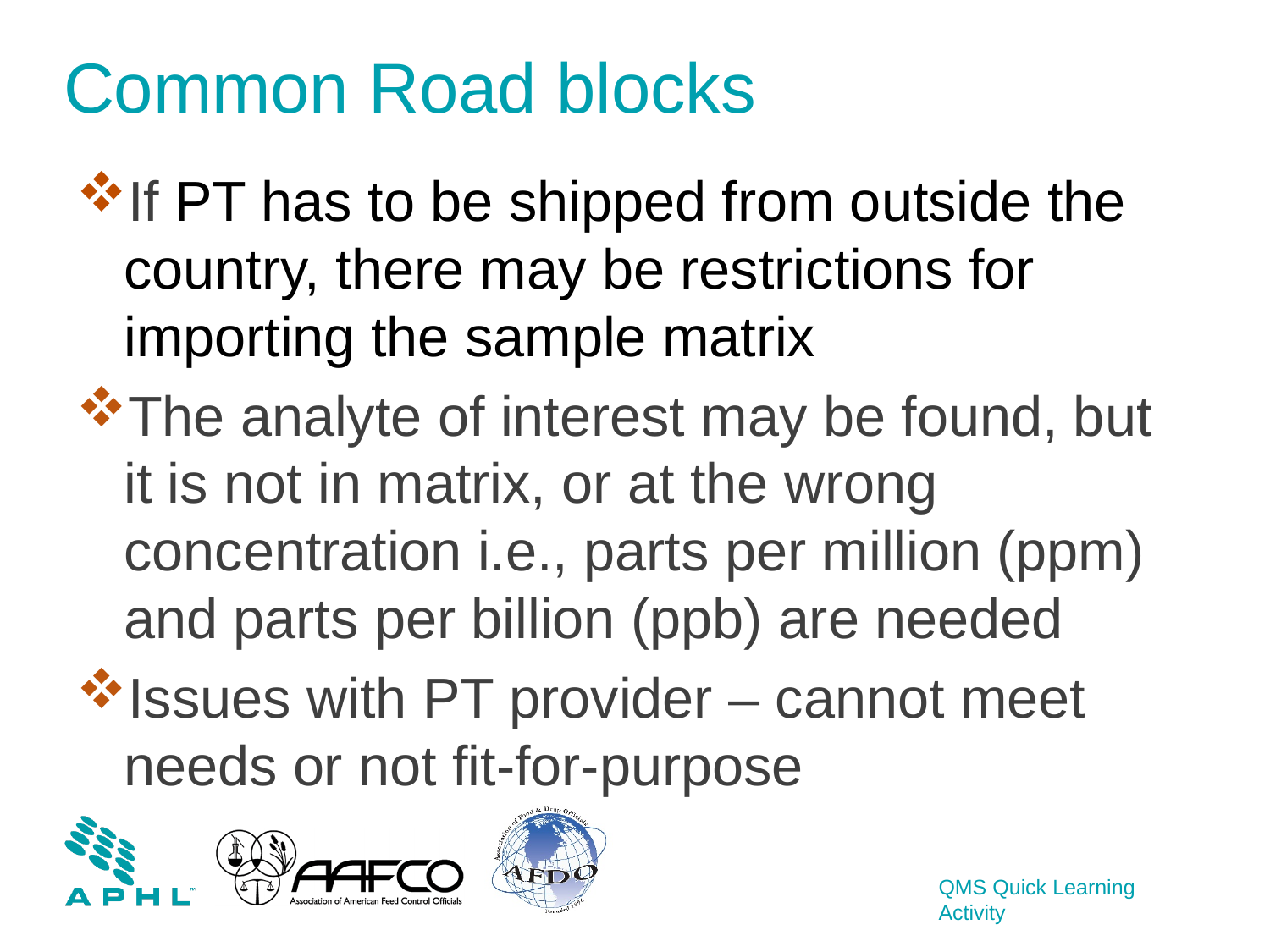

# Common Road blocks
If PT has to be shipped from outside the country, there may be restrictions for importing the sample matrix
The analyte of interest may be found, but it is not in matrix, or at the wrong concentration i.e., parts per million (ppm) and parts per billion (ppb) are needed
Issues with PT provider – cannot meet needs or not fit-for-purpose